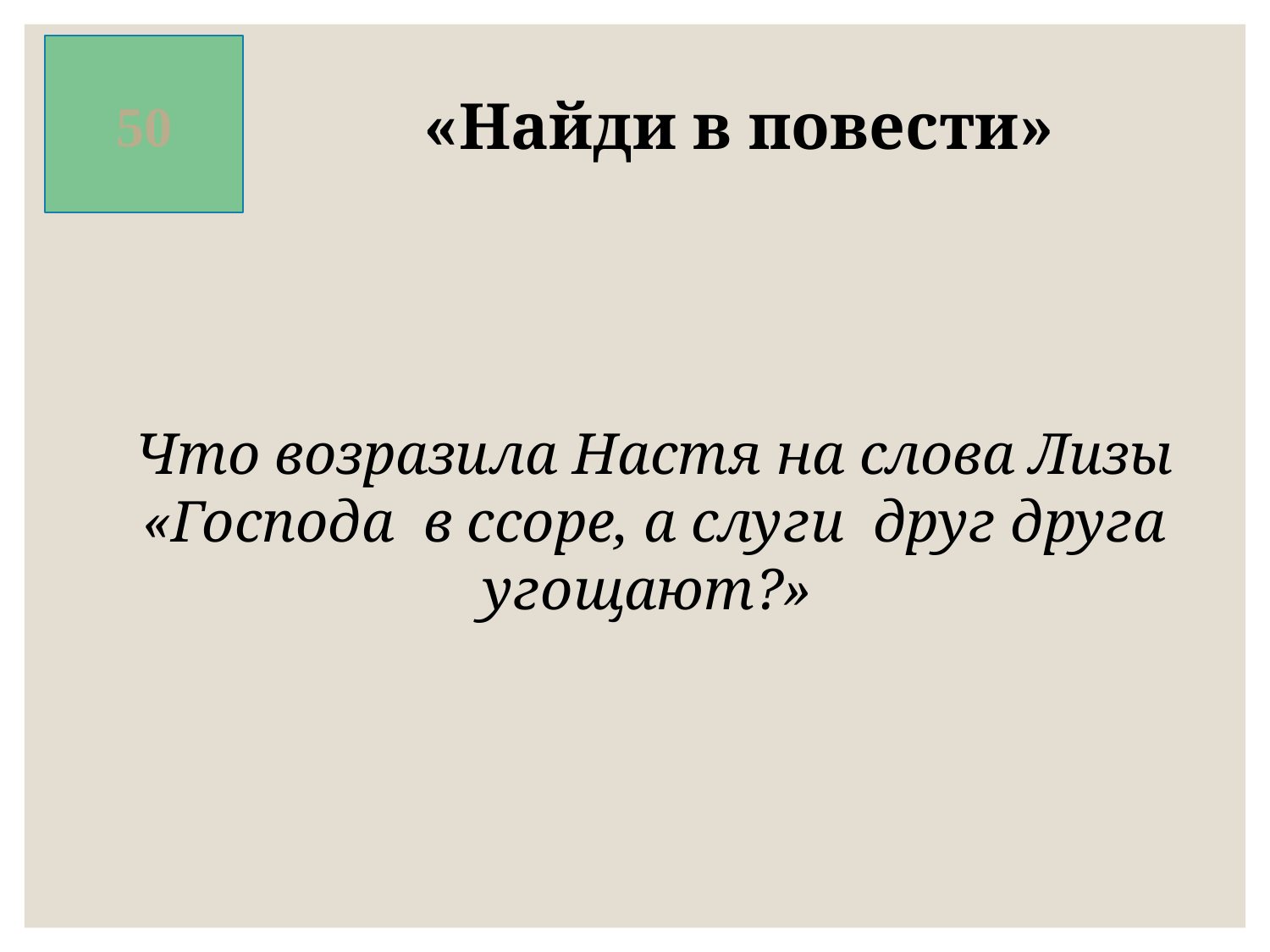

50
«Найди в повести»
Что возразила Настя на слова Лизы «Господа  в ссоре, а слуги  друг друга угощают?»